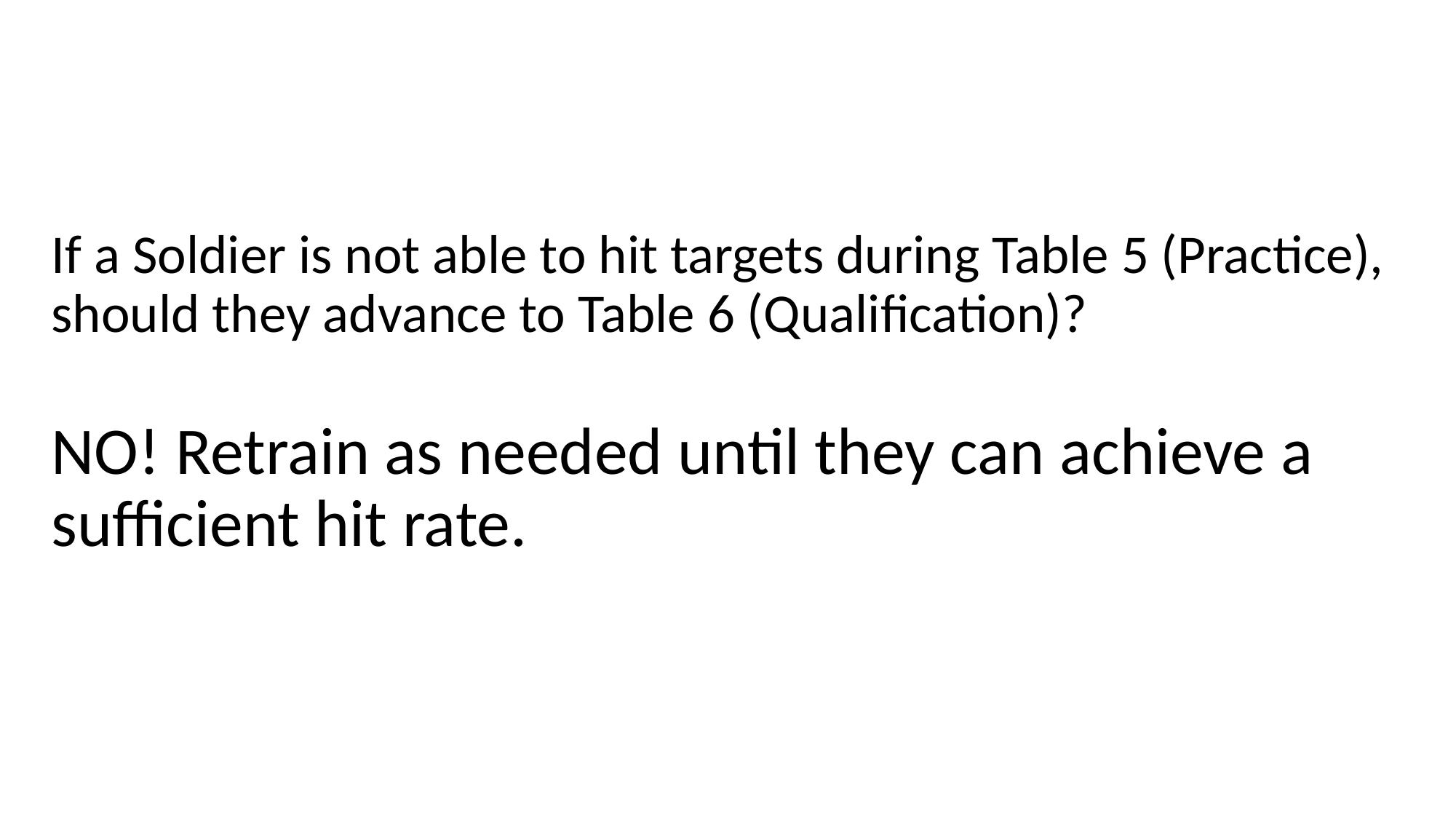

# If a Soldier is not able to hit targets during Table 5 (Practice), should they advance to Table 6 (Qualification)? NO! Retrain as needed until they can achieve a sufficient hit rate.